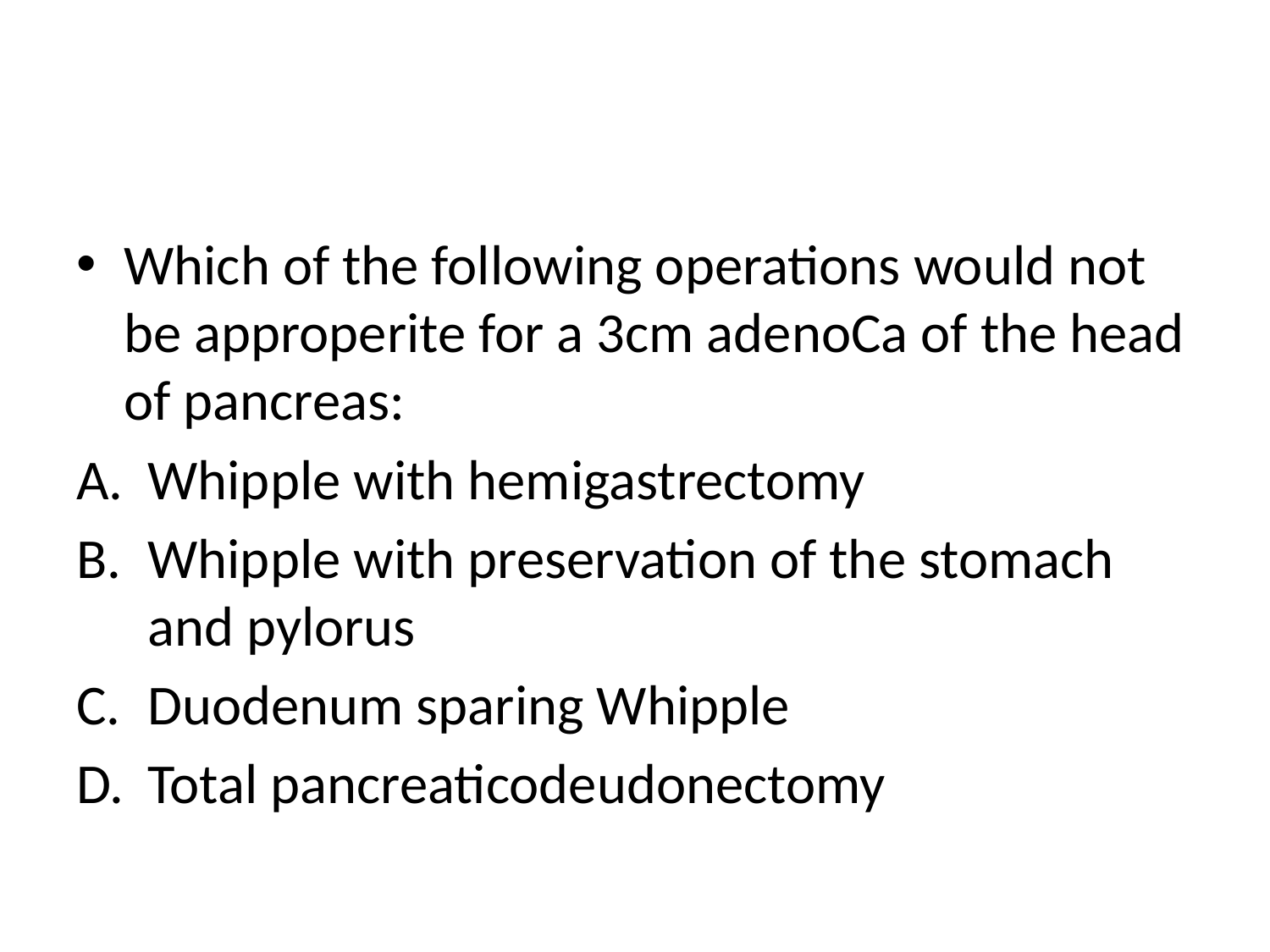

#
Which of the following operations would not be approperite for a 3cm adenoCa of the head of pancreas:
Whipple with hemigastrectomy
Whipple with preservation of the stomach and pylorus
Duodenum sparing Whipple
Total pancreaticodeudonectomy